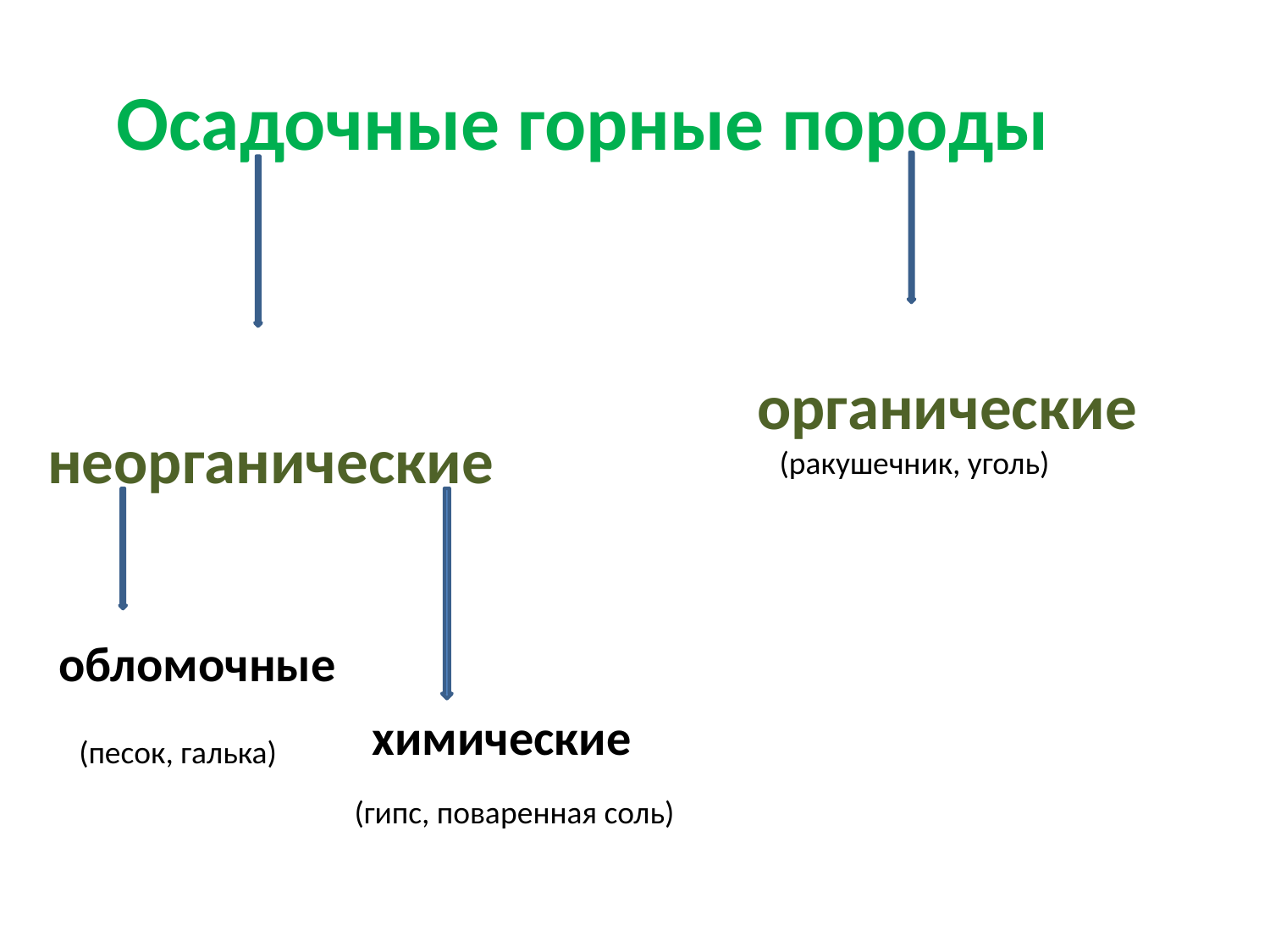

Осадочные горные породы

органические
       неорганические
(ракушечник, уголь)

обломочные
химические
(песок, галька)
(гипс, поваренная соль)